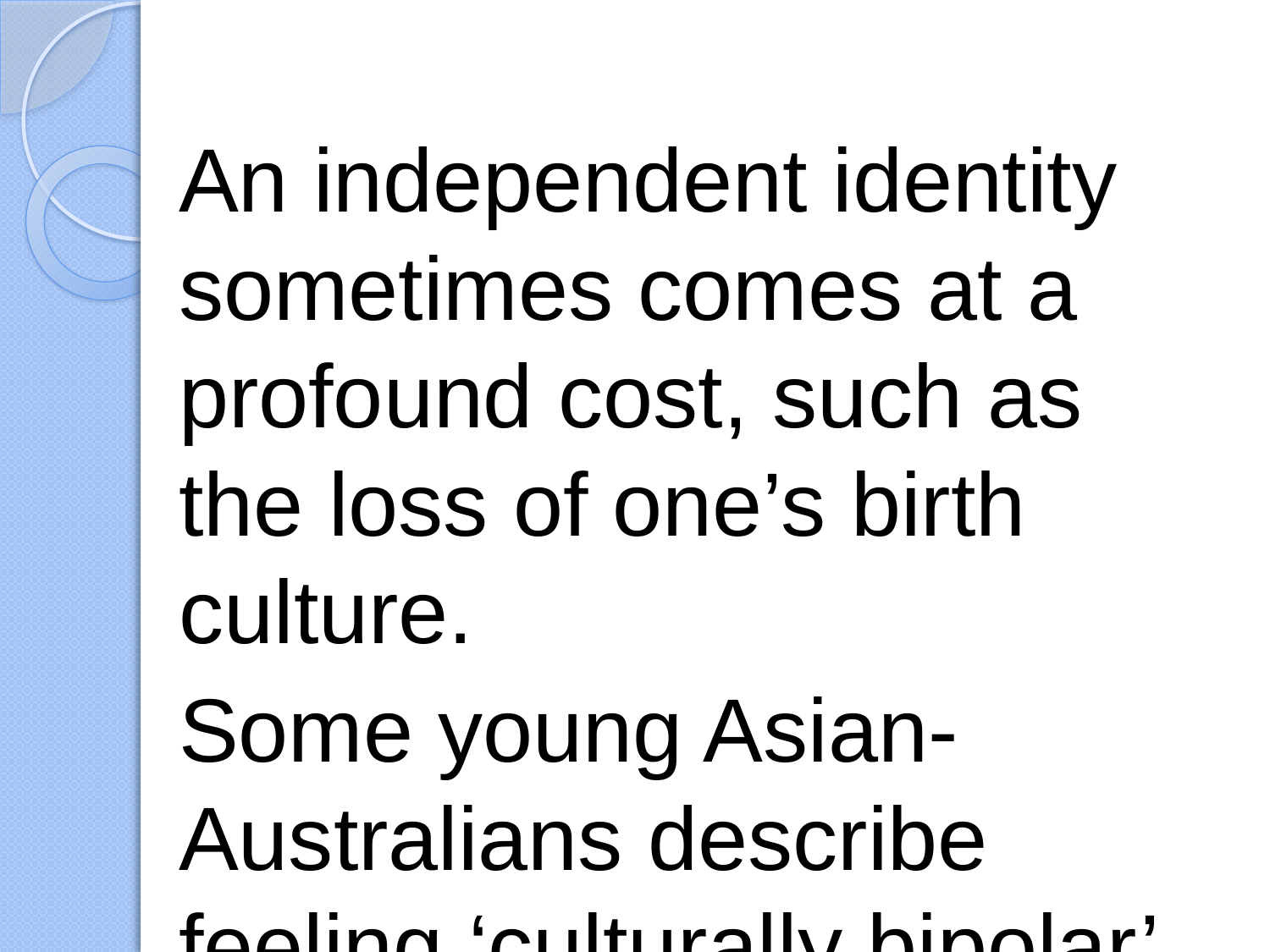

#
An independent identity sometimes comes at a profound cost, such as the loss of one’s birth culture.
Some young Asian-Australians describe feeling ‘culturally bipolar’.